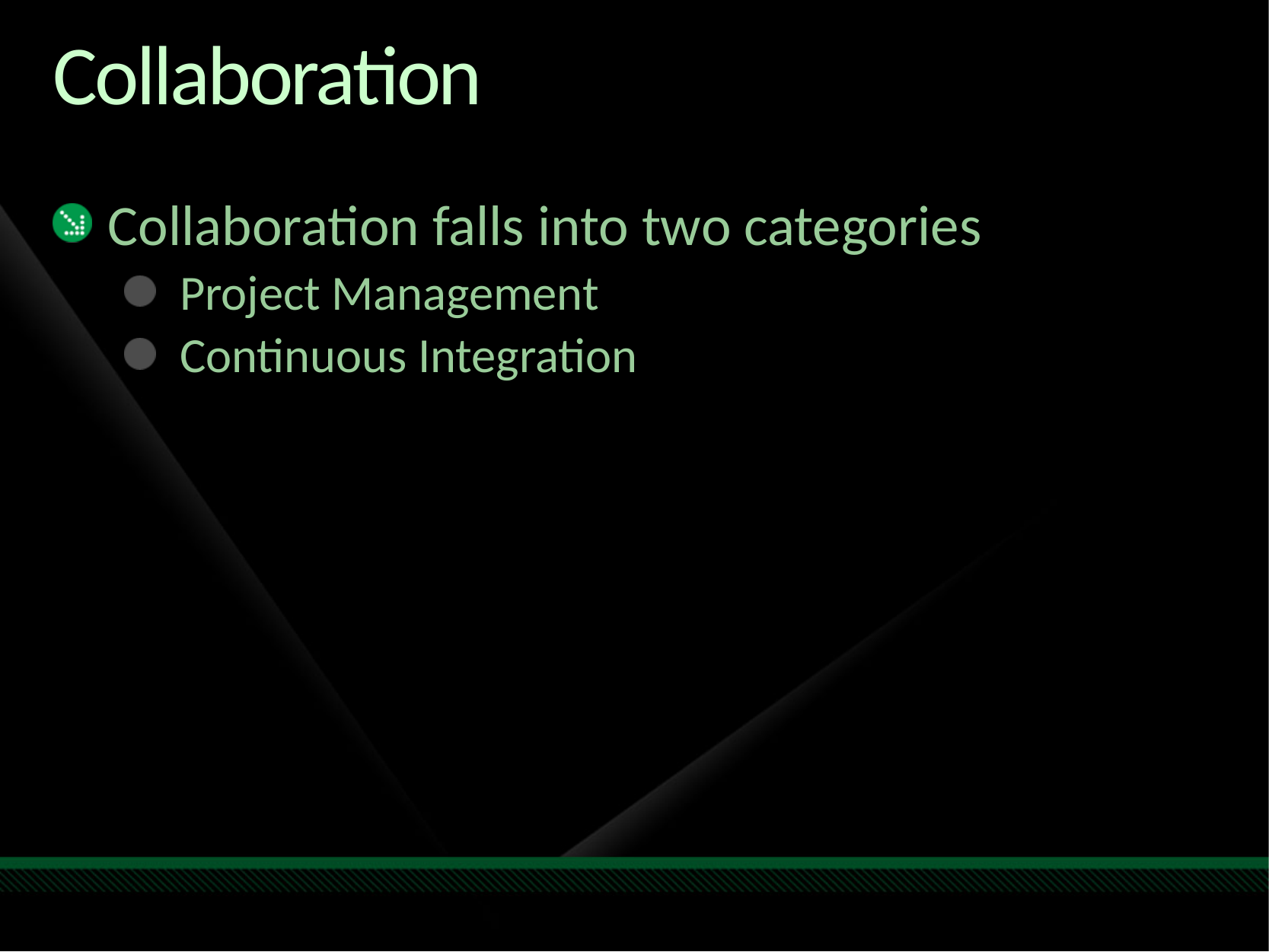

# Collaboration
Collaboration falls into two categories
Project Management
Continuous Integration